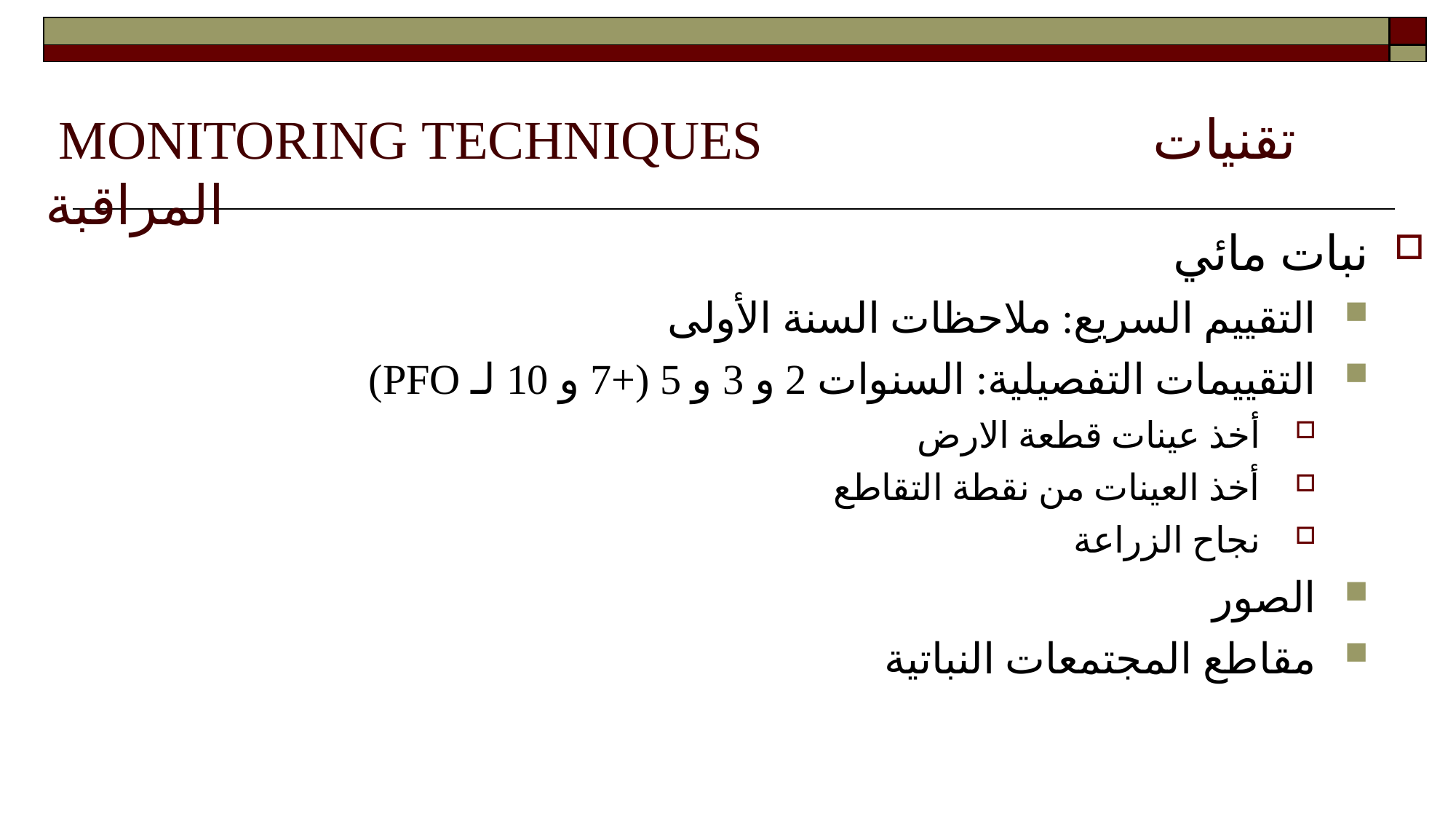

|  |  |
| --- | --- |
|  |  |
# MONITORING TECHNIQUES                             تقنيات المراقبة
نبات مائي
التقييم السريع: ملاحظات السنة الأولى
التقييمات التفصيلية: السنوات 2 و 3 و 5 (+7 و 10 لـ PFO)
أخذ عينات قطعة الارض
أخذ العينات من نقطة التقاطع
نجاح الزراعة
الصور
مقاطع المجتمعات النباتية